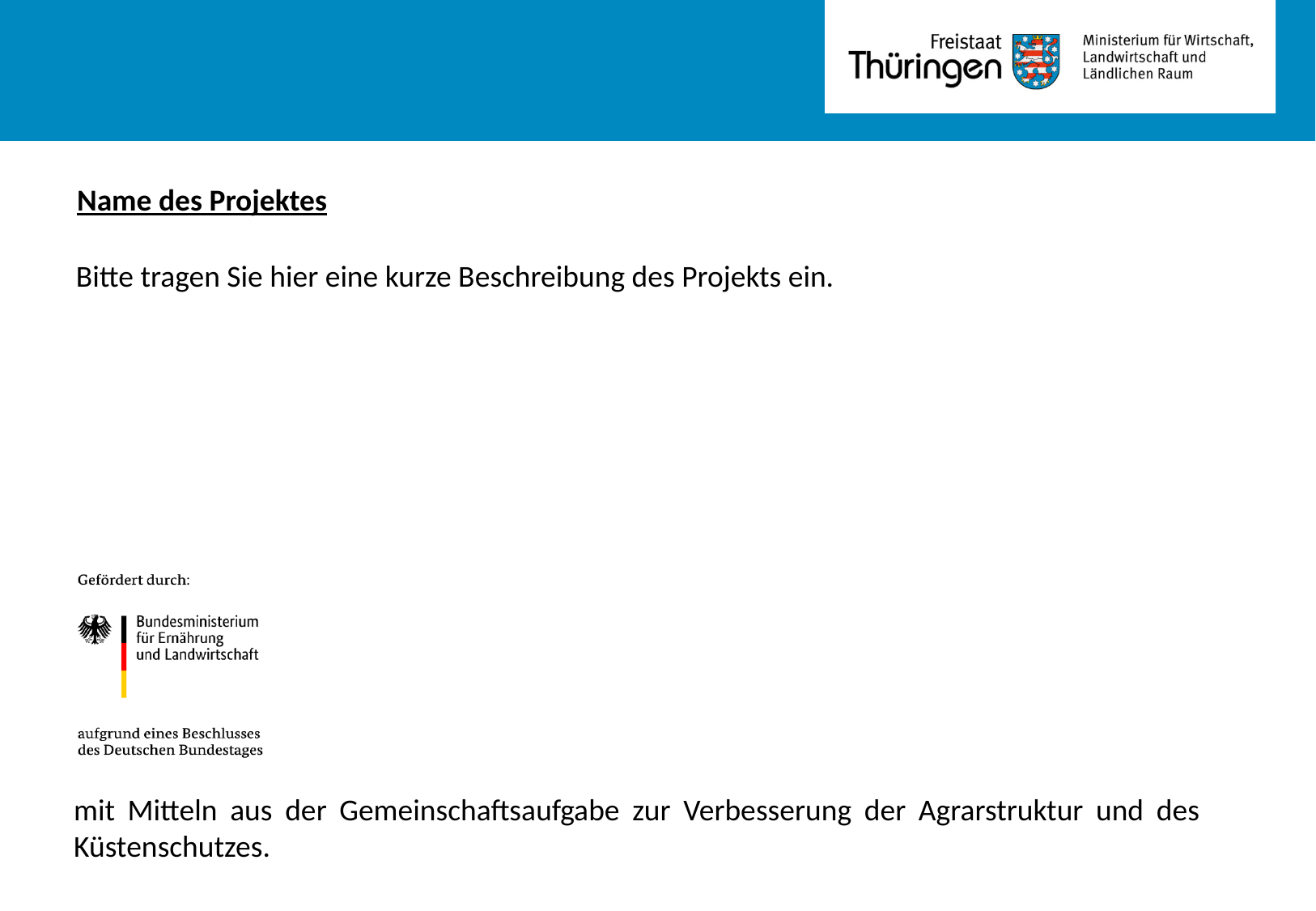

Name des Projektes
Bitte tragen Sie hier eine kurze Beschreibung des Projekts ein.